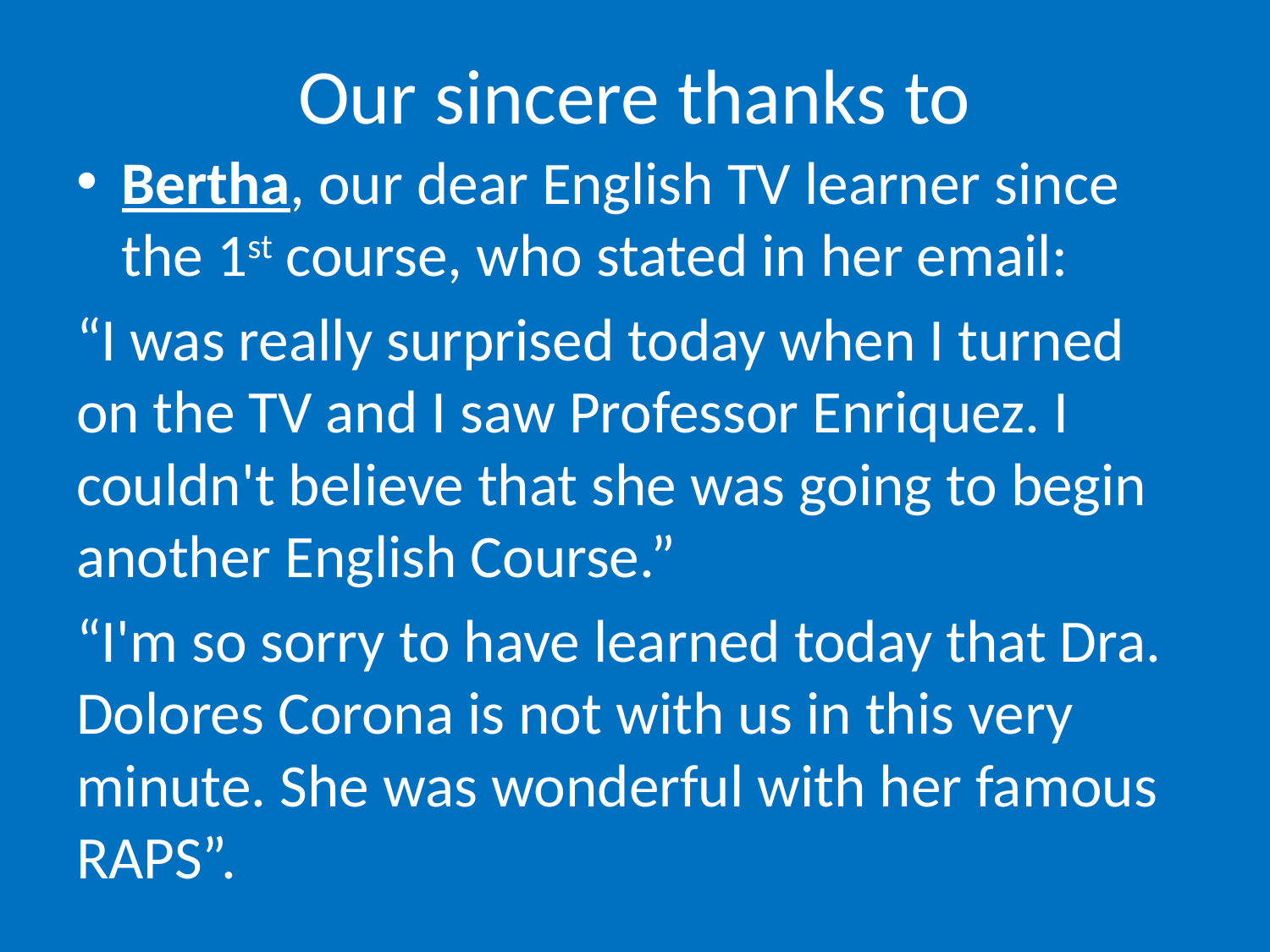

# Our sincere thanks to
Bertha, our dear English TV learner since the 1st course, who stated in her email:
“I was really surprised today when I turned on the TV and I saw Professor Enriquez. I couldn't believe that she was going to begin another English Course.”
“I'm so sorry to have learned today that Dra. Dolores Corona is not with us in this very minute. She was wonderful with her famous RAPS”.